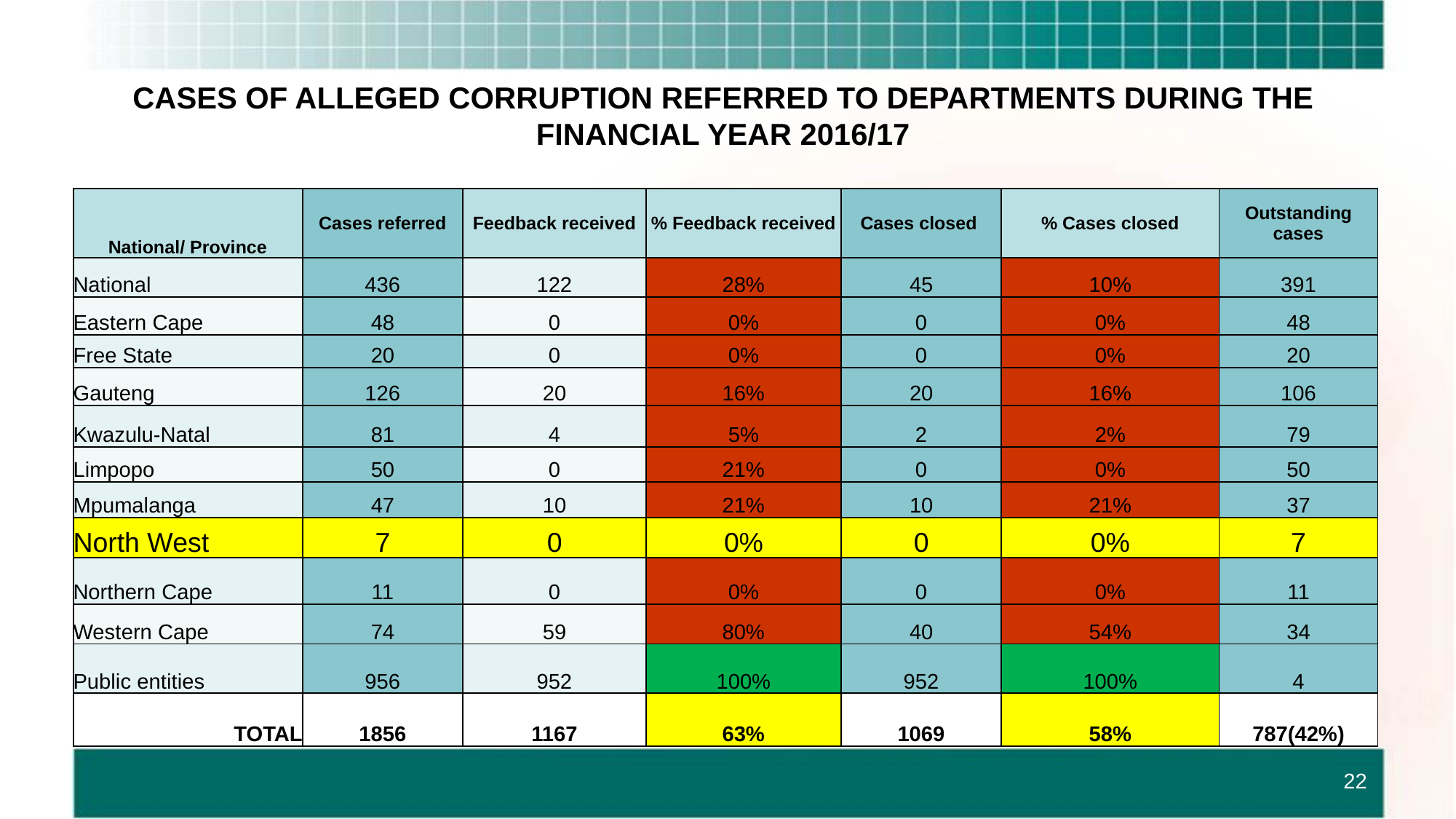

# CASES OF ALLEGED CORRUPTION REFERRED TO DEPARTMENTS DURING THE FINANCIAL YEAR 2016/17
| National/ Province | Cases referred | Feedback received | % Feedback received | Cases closed | % Cases closed | Outstanding cases |
| --- | --- | --- | --- | --- | --- | --- |
| National | 436 | 122 | 28% | 45 | 10% | 391 |
| Eastern Cape | 48 | 0 | 0% | 0 | 0% | 48 |
| Free State | 20 | 0 | 0% | 0 | 0% | 20 |
| Gauteng | 126 | 20 | 16% | 20 | 16% | 106 |
| Kwazulu-Natal | 81 | 4 | 5% | 2 | 2% | 79 |
| Limpopo | 50 | 0 | 21% | 0 | 0% | 50 |
| Mpumalanga | 47 | 10 | 21% | 10 | 21% | 37 |
| North West | 7 | 0 | 0% | 0 | 0% | 7 |
| Northern Cape | 11 | 0 | 0% | 0 | 0% | 11 |
| Western Cape | 74 | 59 | 80% | 40 | 54% | 34 |
| Public entities | 956 | 952 | 100% | 952 | 100% | 4 |
| TOTAL | 1856 | 1167 | 63% | 1069 | 58% | 787(42%) |
22